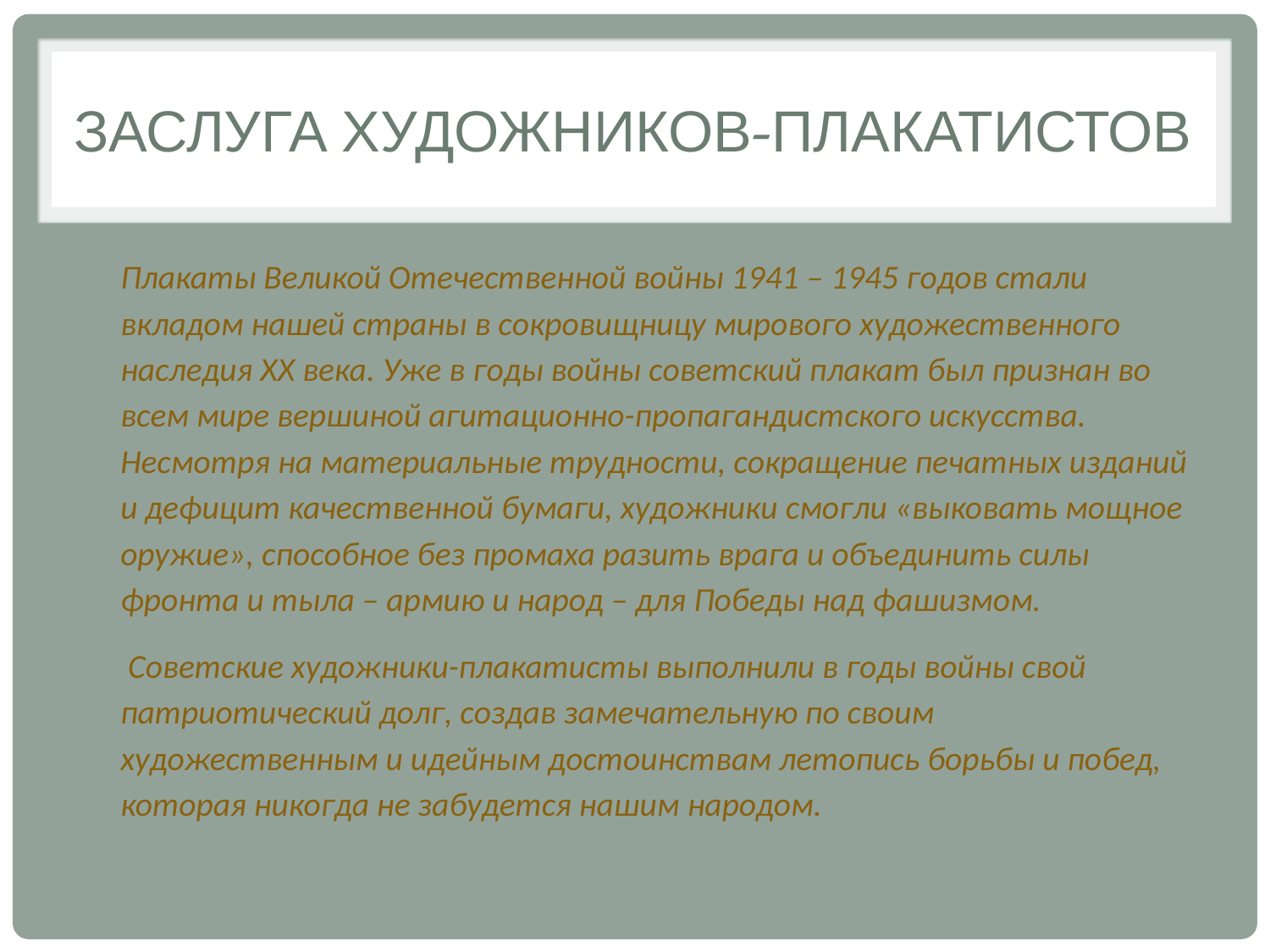

# Заслуга художников-плакатистов
Плакаты Великой Отечественной войны 1941 – 1945 годов стали вкладом нашей страны в сокровищницу мирового художественного наследия XX века. Уже в годы войны советский плакат был признан во всем мире вершиной агитационно-пропагандистского искусства. Несмотря на материальные трудности, сокращение печатных изданий и дефицит качественной бумаги, художники смогли «выковать мощное оружие», способное без промаха разить врага и объединить силы фронта и тыла – армию и народ – для Победы над фашизмом.
 Советские художники-плакатисты выполнили в годы войны свой патриотический долг, создав замечательную по своим художественным и идейным достоинствам летопись борьбы и побед, которая никогда не забудется нашим народом.